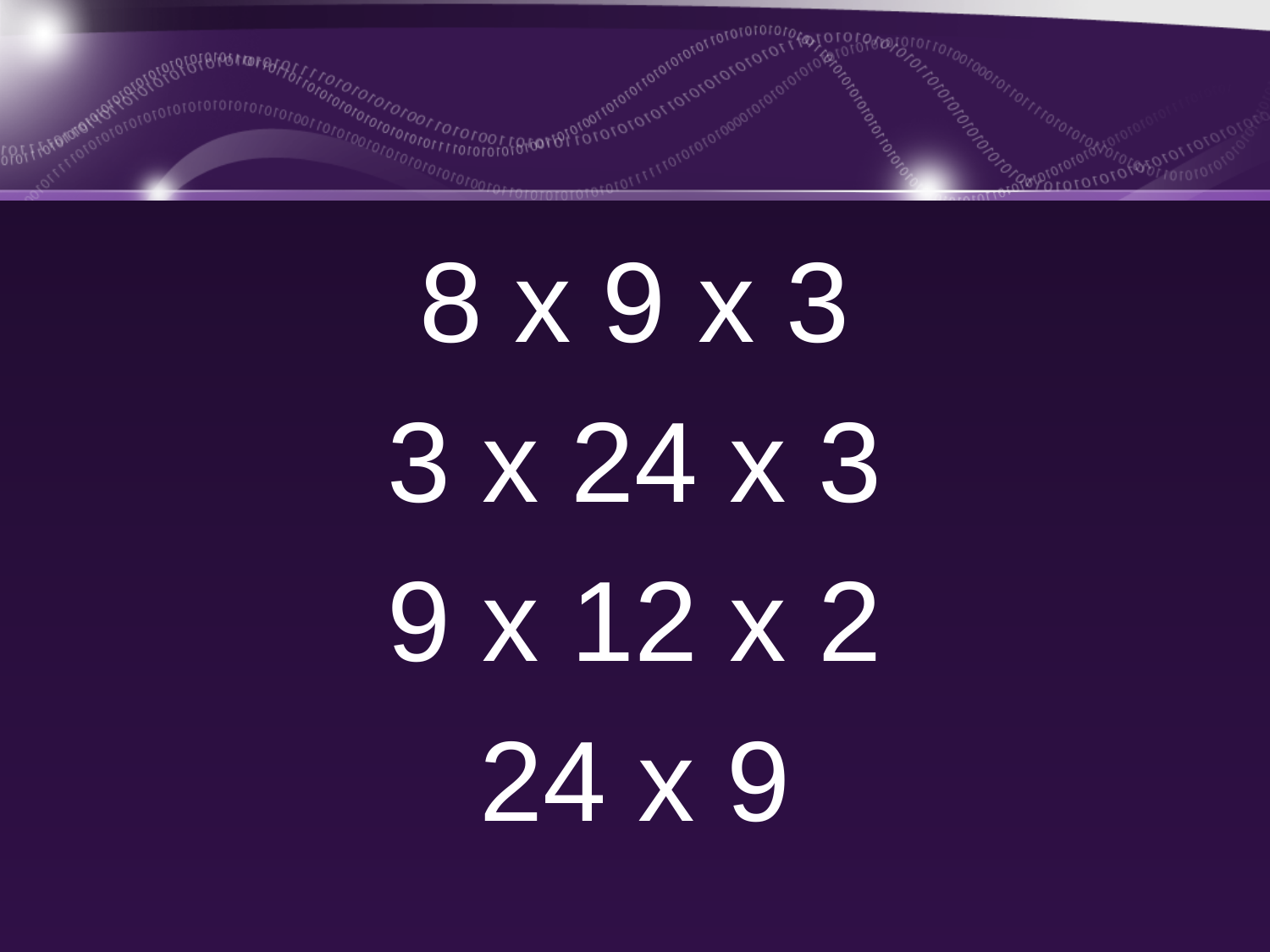

8 x 9 x 3
3 x 24 x 3
9 x 12 x 2
24 x 9